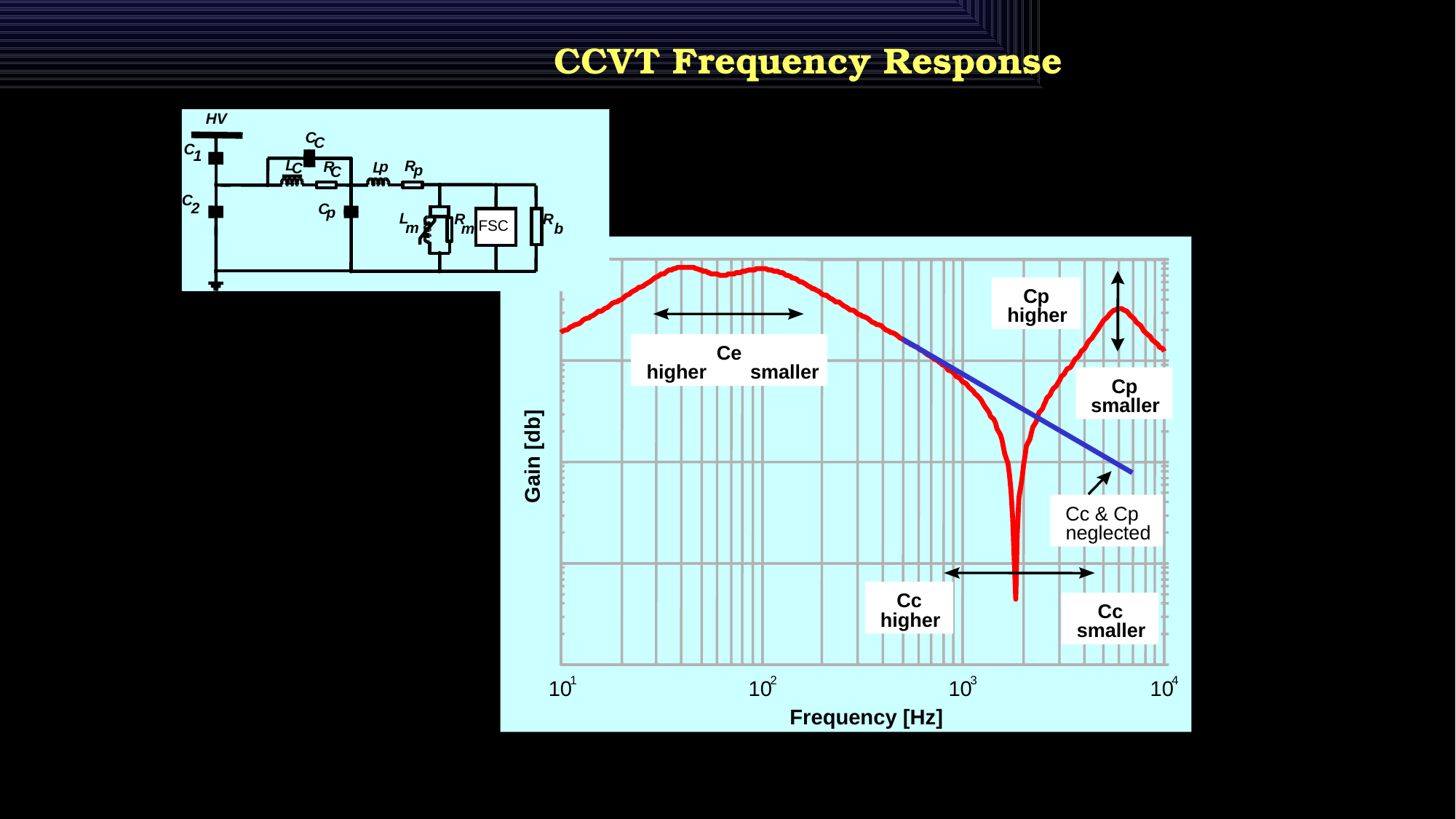

CCVT Frequency Response
HV
C
C

C
1

L
R
R
p
L
C

p

C

C
2
C
p

L
R

m

m

R
FSC
b

Cp

higher

Ce
higher        smaller

Cp

smaller

Gain [db]

Cc & Cp

neglected

Cc

Cc

higher

smaller

1
2
3
4
10
10
10
10
Frequency [Hz]